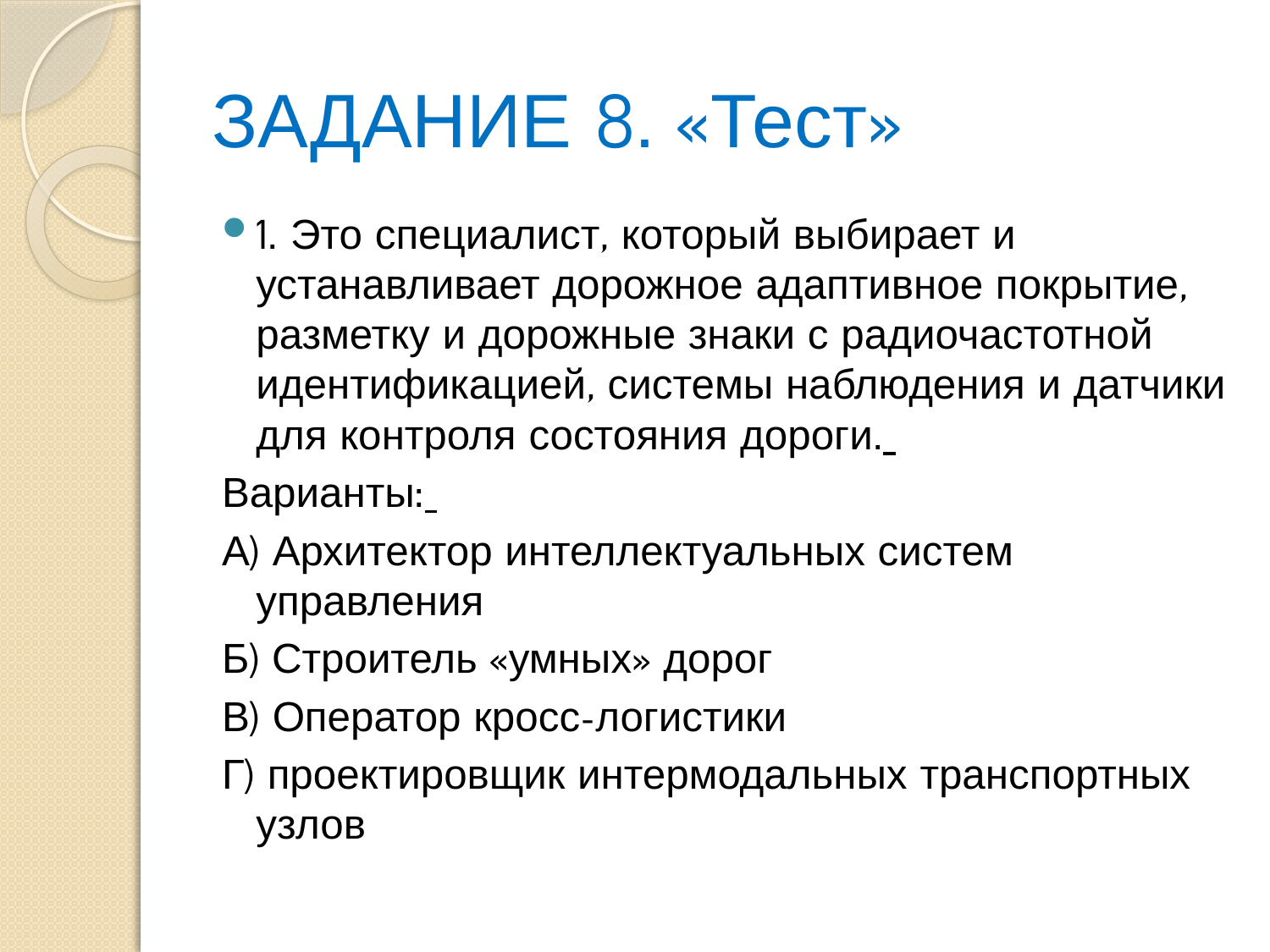

# ЗАДАНИЕ 8. «Тест»
1. Это специалист, который выбирает и устанавливает дорожное адаптивное покрытие, разметку и дорожные знаки с радиочастотной идентификацией, системы наблюдения и датчики для контроля состояния дороги.
Варианты:
А) Архитектор интеллектуальных систем управления
Б) Строитель «умных» дорог
В) Оператор кросс-логистики
Г) проектировщик интермодальных транспортных узлов